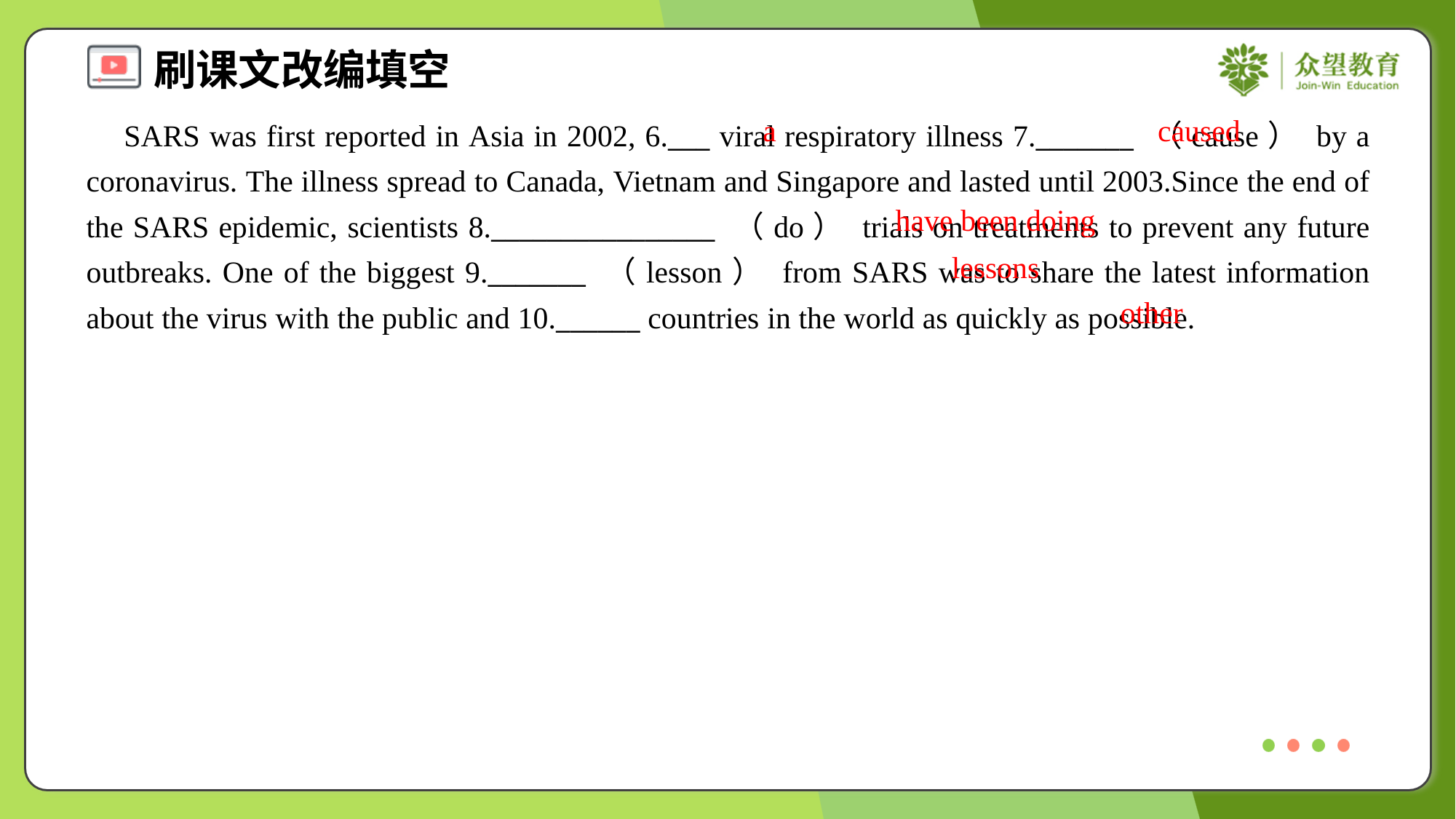

a
caused
    SARS was first reported in Asia in 2002, 6.___ viral respiratory illness 7._______ （cause） by a coronavirus. The illness spread to Canada, Vietnam and Singapore and lasted until 2003.Since the end of the SARS epidemic, scientists 8.________________ （do） trials on treatments to prevent any future outbreaks. One of the biggest 9._______ （lesson） from SARS was to share the latest information about the virus with the public and 10.______ countries in the world as quickly as possible.
have been doing
lessons
other